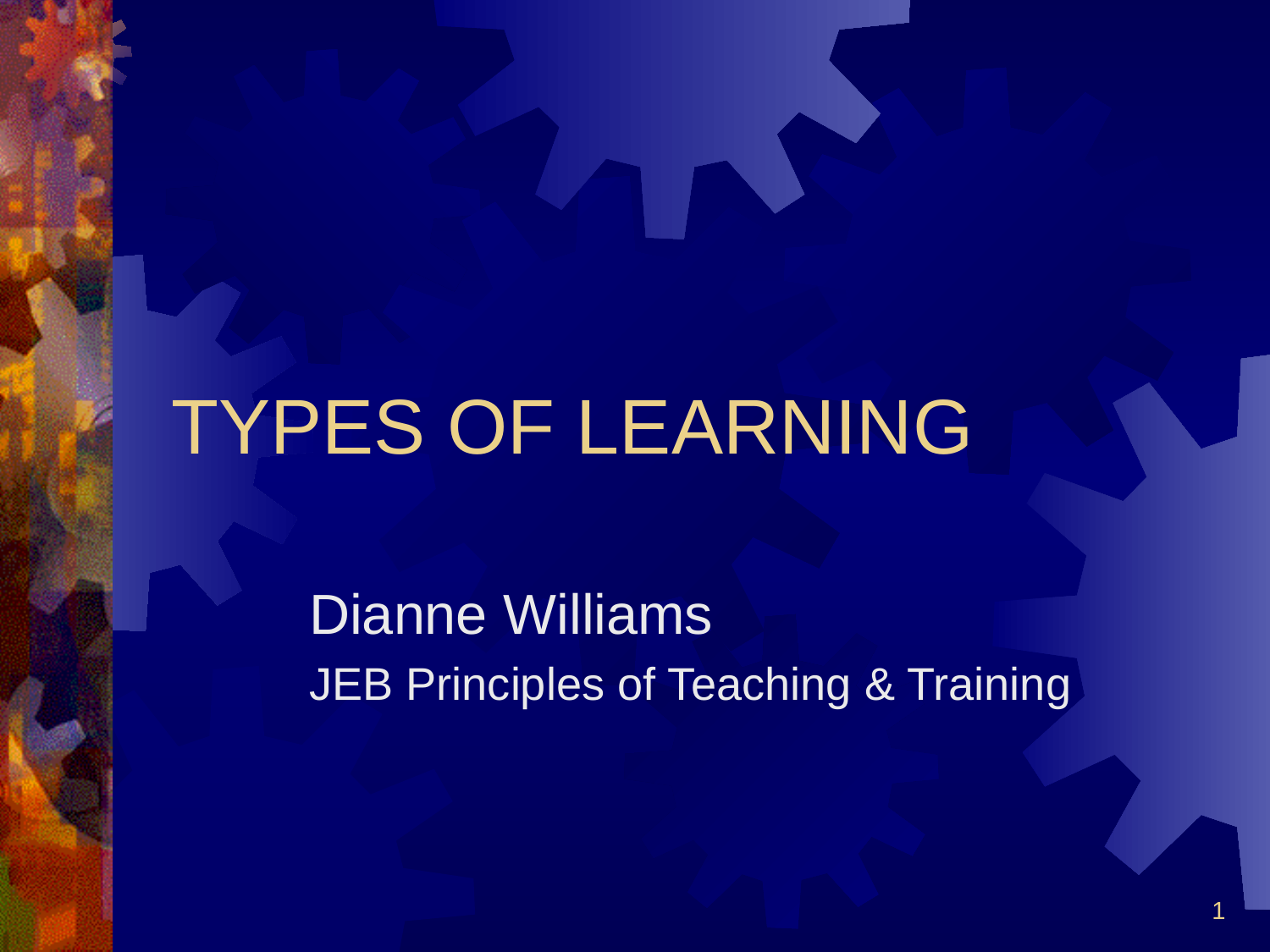

# TYPES OF LEARNING
Dianne Williams
JEB Principles of Teaching & Training
1